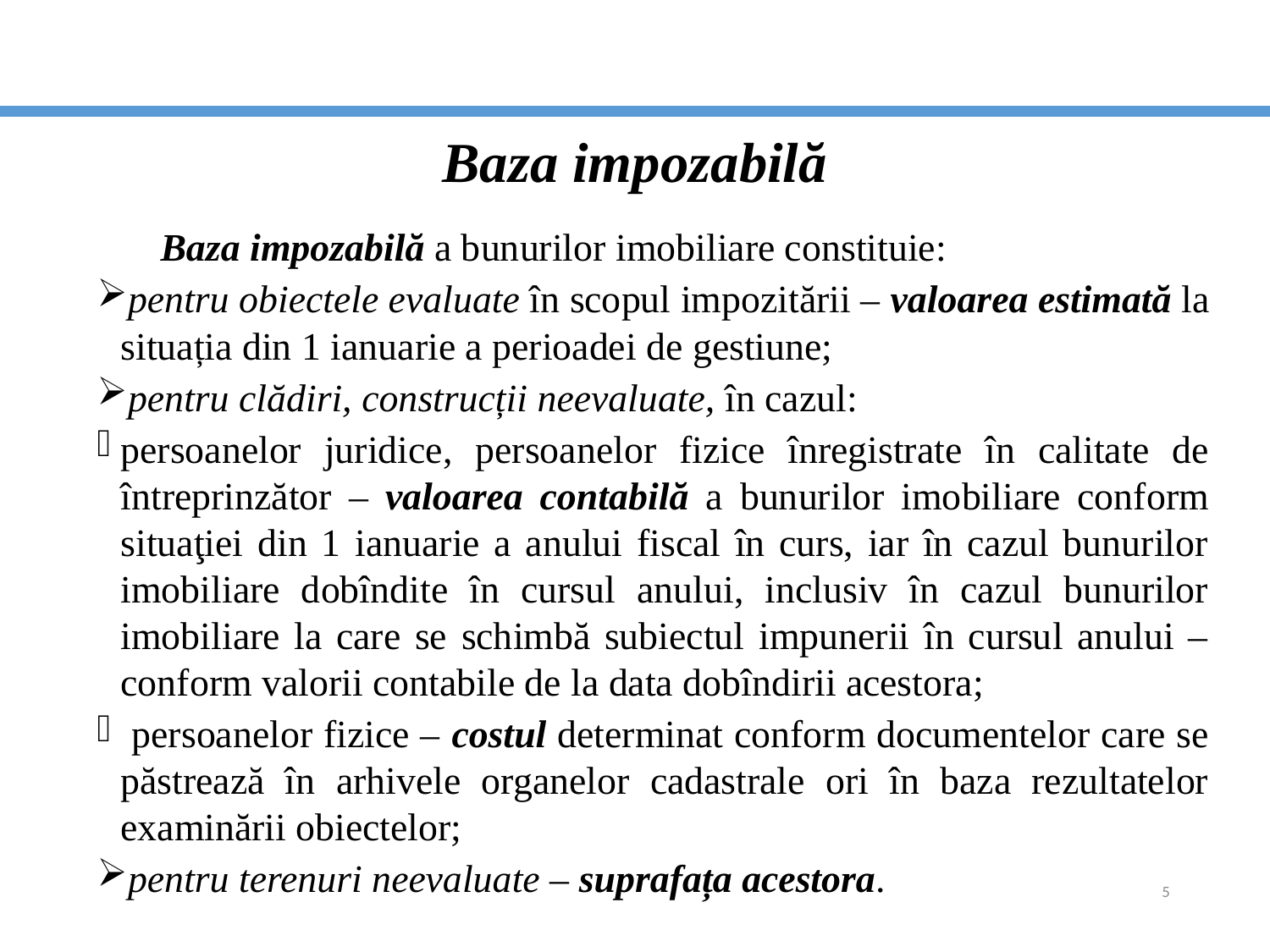

# Baza impozabilă
Baza impozabilă a bunurilor imobiliare constituie:
pentru obiectele evaluate în scopul impozitării – valoarea estimată la situația din 1 ianuarie a perioadei de gestiune;
pentru clădiri, construcții neevaluate, în cazul:
persoanelor juridice, persoanelor fizice înregistrate în calitate de întreprinzător – valoarea contabilă a bunurilor imobiliare conform situaţiei din 1 ianuarie a anului fiscal în curs, iar în cazul bunurilor imobiliare dobîndite în cursul anului, inclusiv în cazul bunurilor imobiliare la care se schimbă subiectul impunerii în cursul anului – conform valorii contabile de la data dobîndirii acestora;
 persoanelor fizice – costul determinat conform documentelor care se păstrează în arhivele organelor cadastrale ori în baza rezultatelor examinării obiectelor;
pentru terenuri neevaluate – suprafața acestora.
5